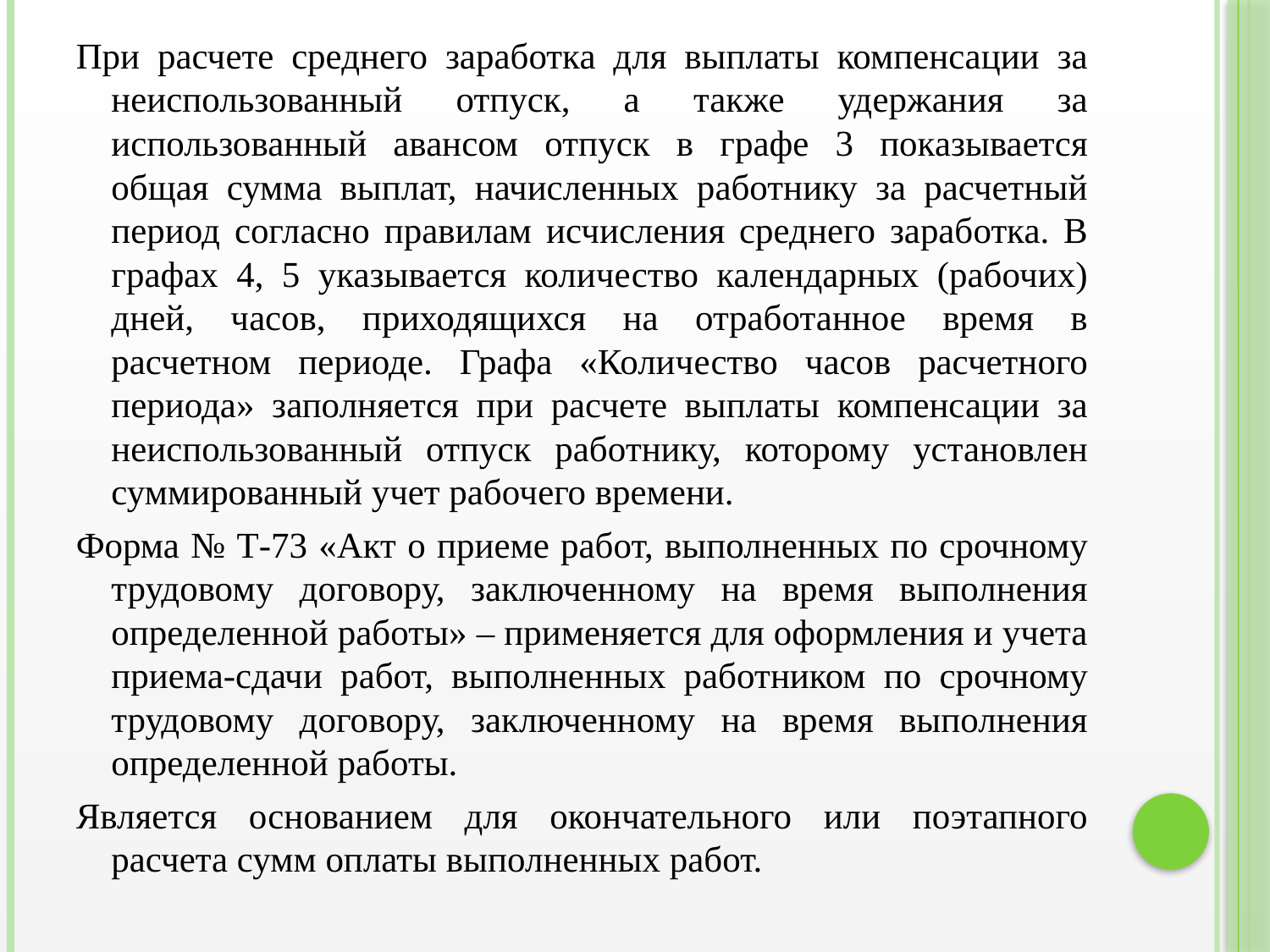

При расчете среднего заработка для выплаты компенсации за неиспользованный отпуск, а также удержания за использованный авансом отпуск в графе 3 показывается общая сумма выплат, начисленных работнику за расчетный период согласно правилам исчисления среднего заработка. В графах 4, 5 указывается количество календарных (рабочих) дней, часов, приходящихся на отработанное время в расчетном периоде. Графа «Количество часов расчетного периода» заполняется при расчете выплаты компенсации за неиспользованный отпуск работнику, которому установлен суммированный учет рабочего времени.
Форма № Т-73 «Акт о приеме работ, выполненных по срочному трудовому договору, заключенному на время выполнения определенной работы» – применяется для оформления и учета приема-сдачи работ, выполненных работником по срочному трудовому договору, заключенному на время выполнения определенной работы.
Является основанием для окончательного или поэтапного расчета сумм оплаты выполненных работ.